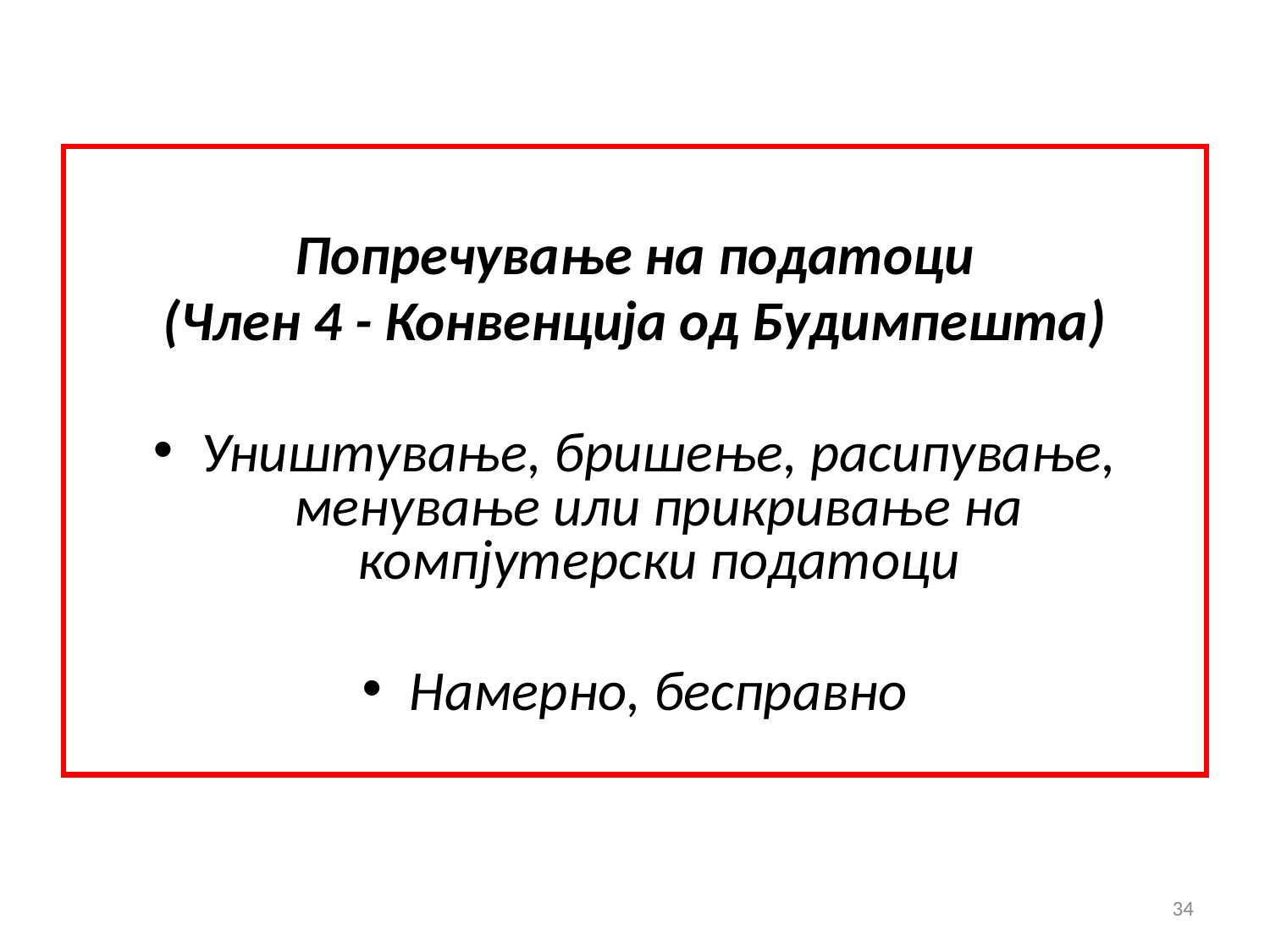

Попречување на податоци
(Член 4 - Конвенција од Будимпешта)

Уништување, бришење, расипување, менување или прикривање на компјутерски податоци

Намерно, бесправно

34